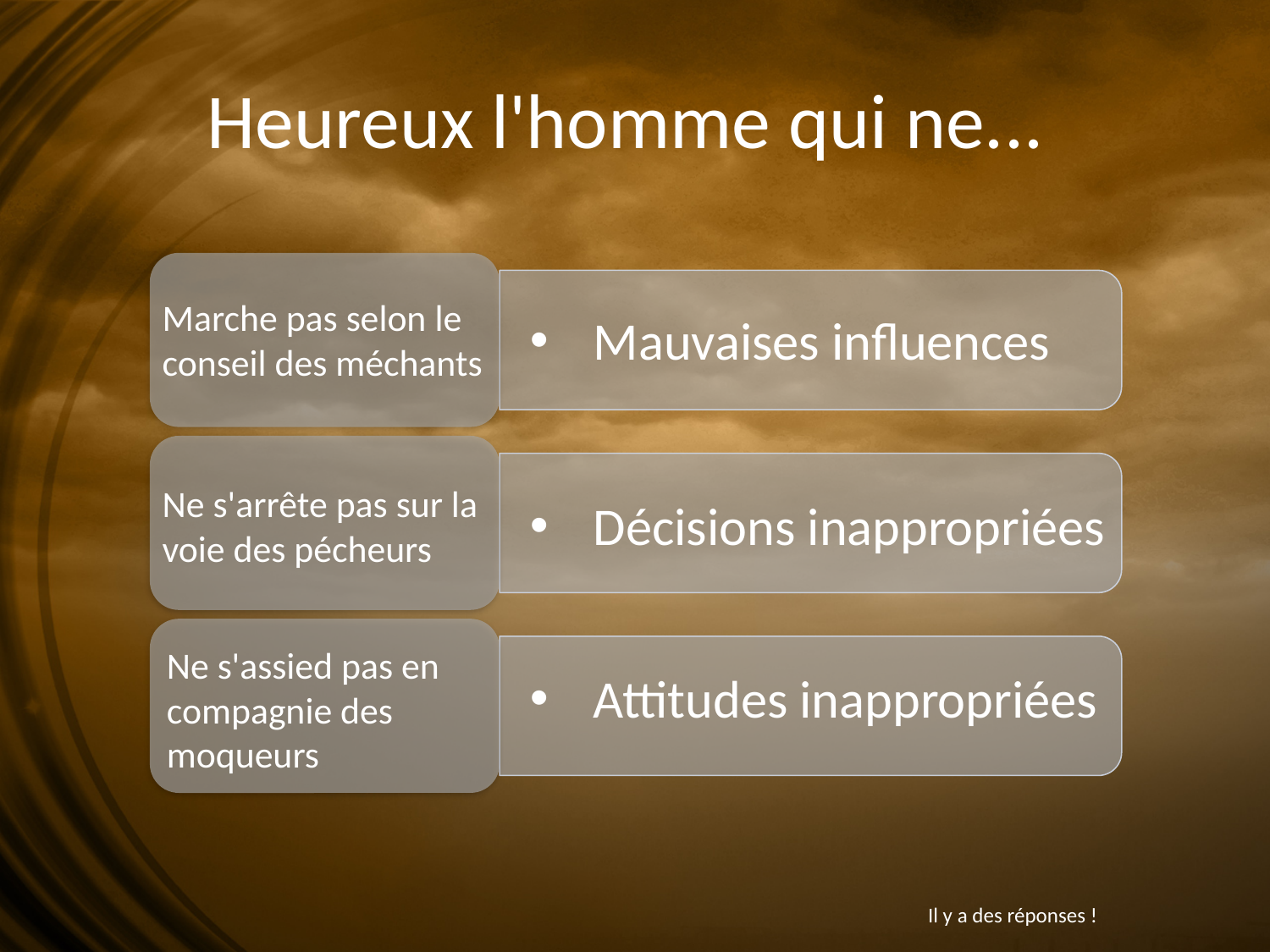

# Heureux l'homme qui ne...

Marche pas selon le conseil des méchants
Mauvaises influences
Ne s'arrête pas sur la voie des pécheurs
Décisions inappropriées
Ne s'assied pas en compagnie des moqueurs
Attitudes inappropriées
Il y a des réponses !